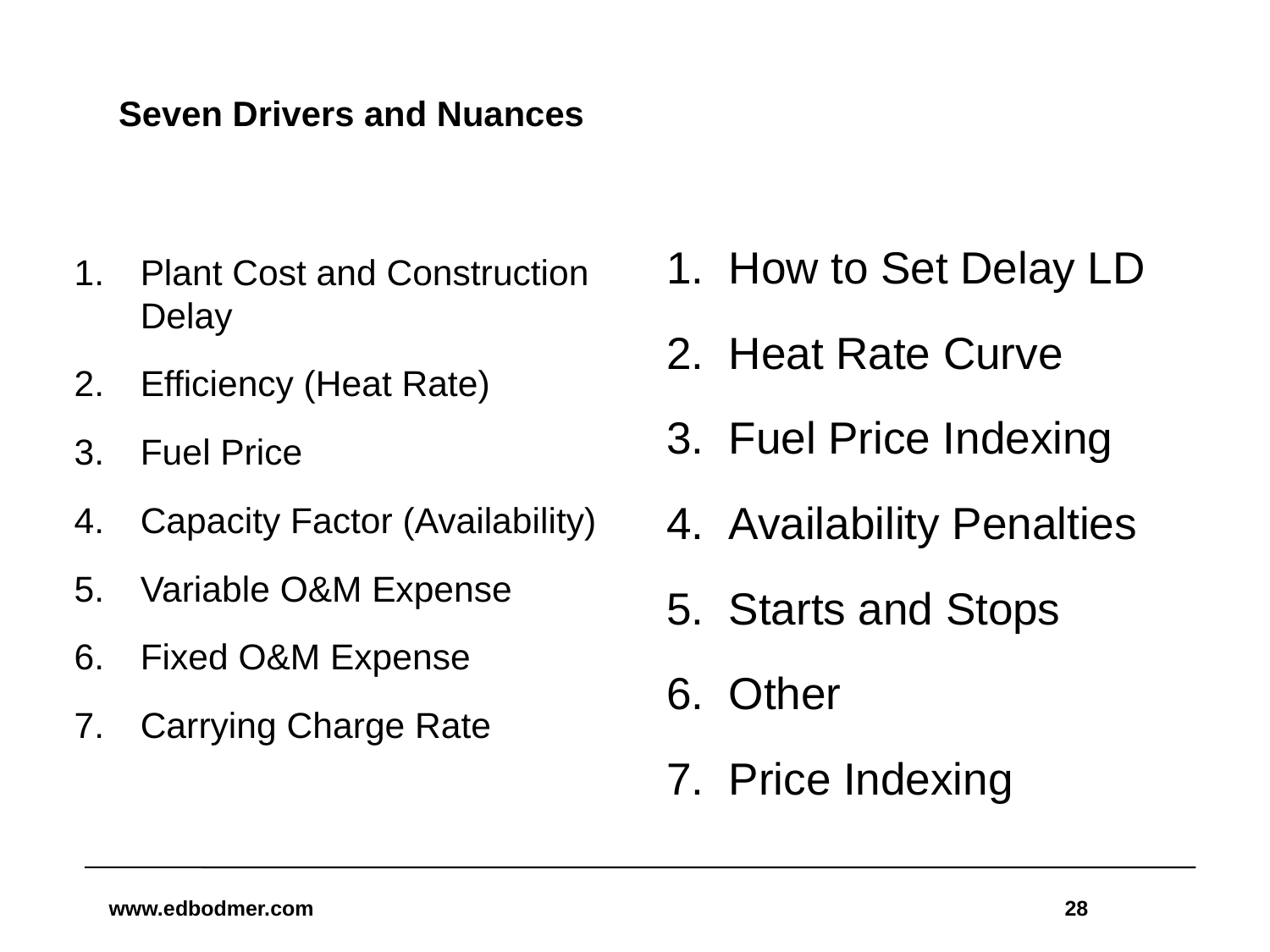

# Seven Drivers and Nuances
How to Set Delay LD
Heat Rate Curve
Fuel Price Indexing
Availability Penalties
Starts and Stops
Other
Price Indexing

Plant Cost and Construction Delay
Efficiency (Heat Rate)
Fuel Price
Capacity Factor (Availability)
Variable O&M Expense
Fixed O&M Expense
Carrying Charge Rate